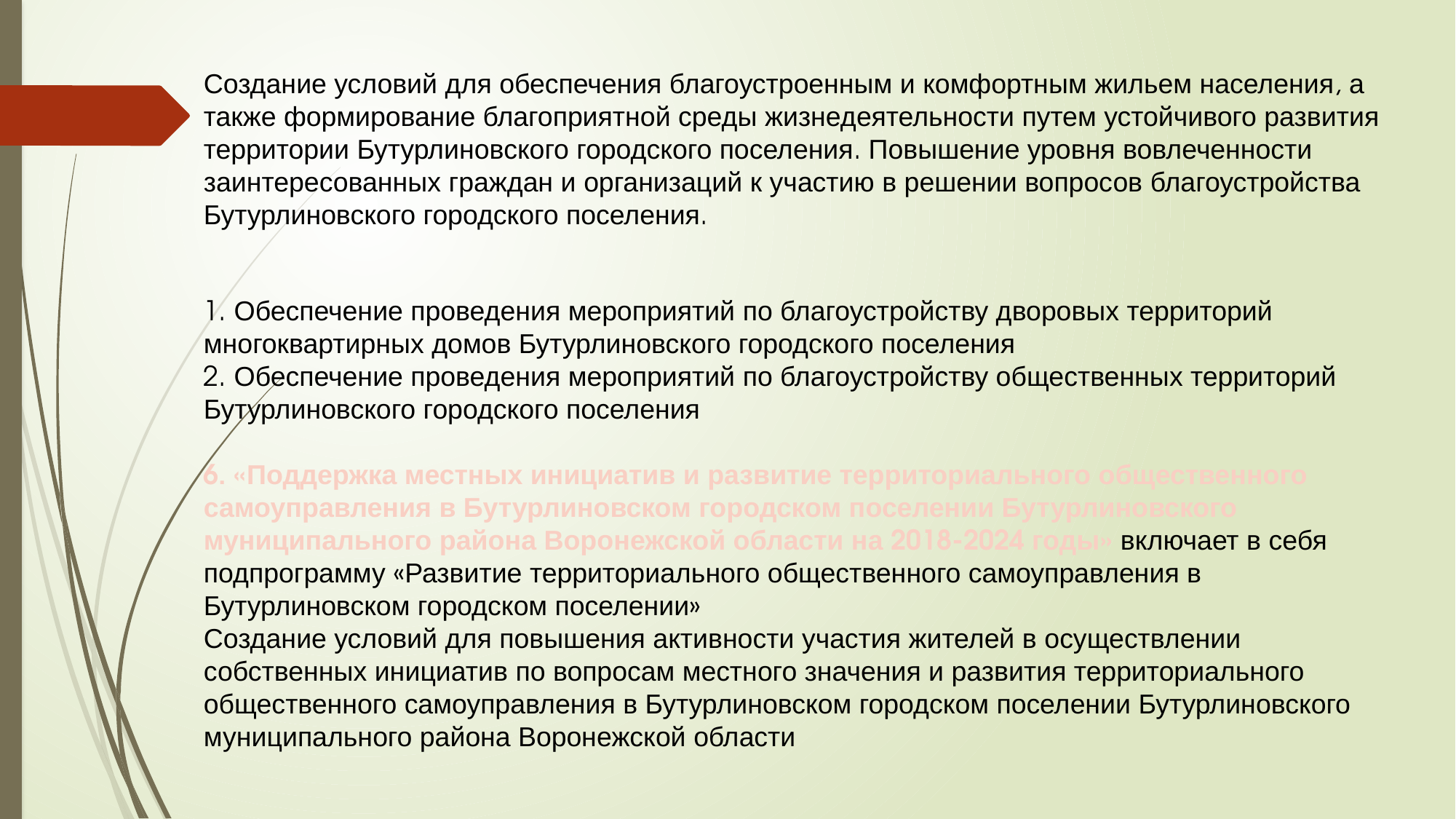

Создание условий для обеспечения благоустроенным и комфортным жильем населения, а также формирование благоприятной среды жизнедеятельности путем устойчивого развития территории Бутурлиновского городского поселения. Повышение уровня вовлеченности заинтересованных граждан и организаций к участию в решении вопросов благоустройства Бутурлиновского городского поселения.
1. Обеспечение проведения мероприятий по благоустройству дворовых территорий многоквартирных домов Бутурлиновского городского поселения
2. Обеспечение проведения мероприятий по благоустройству общественных территорий Бутурлиновского городского поселения

6. «Поддержка местных инициатив и развитие территориального общественного самоуправления в Бутурлиновском городском поселении Бутурлиновского муниципального района Воронежской области на 2018-2024 годы» включает в себя подпрограмму «Развитие территориального общественного самоуправления в Бутурлиновском городском поселении»
Создание условий для повышения активности участия жителей в осуществлении собственных инициатив по вопросам местного значения и развития территориального общественного самоуправления в Бутурлиновском городском поселении Бутурлиновского муниципального района Воронежской области